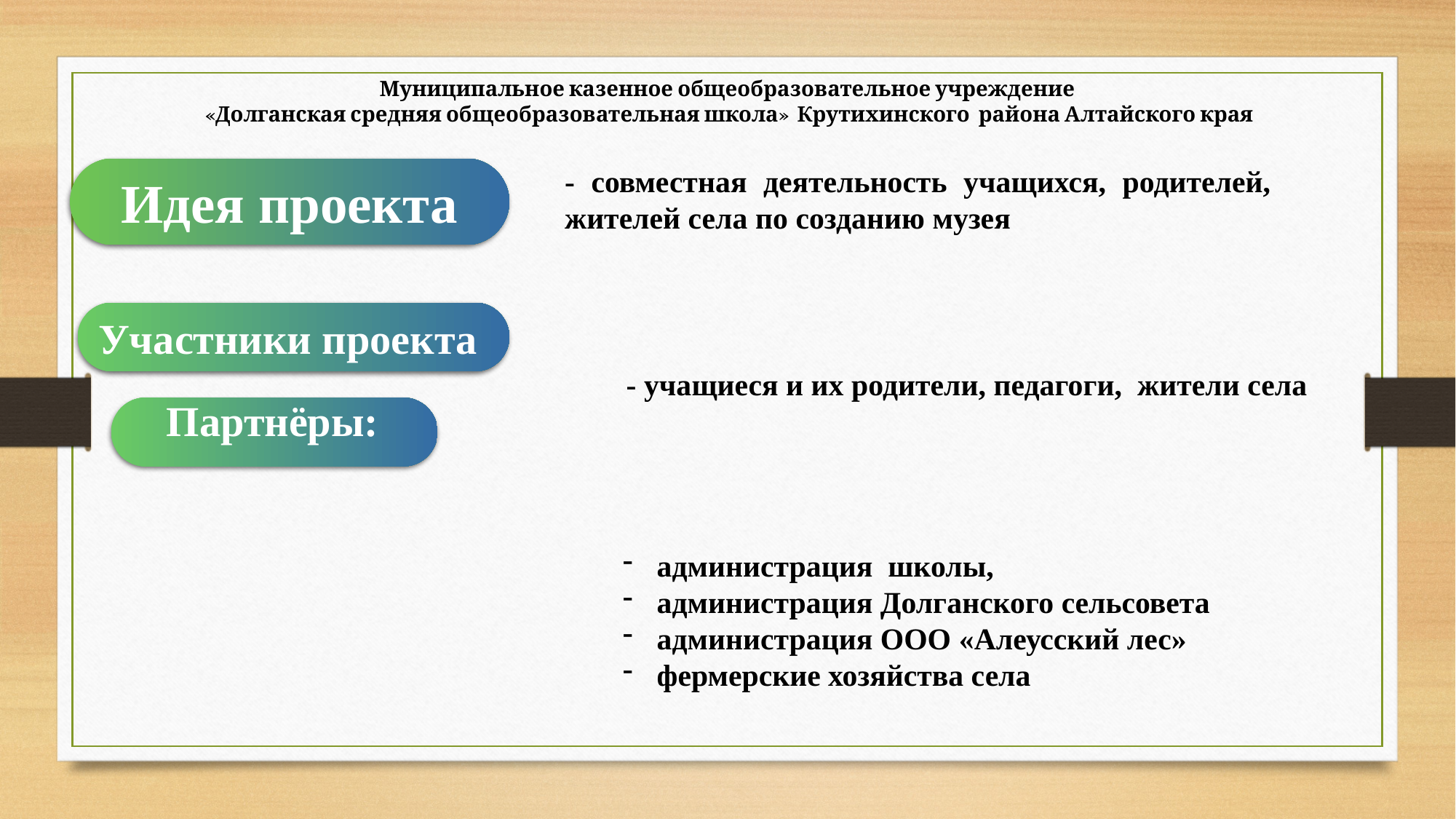

Муниципальное казенное общеобразовательное учреждение
«Долганская средняя общеобразовательная школа»  Крутихинского  района Алтайского края
- совместная деятельность учащихся, родителей, жителей села по созданию музея

Идея проекта
Участники проекта
- учащиеся и их родители, педагоги,  жители села
Партнёры:

администрация  школы,
администрация Долганского сельсовета
администрация ООО «Алеусский лес»
фермерские хозяйства села